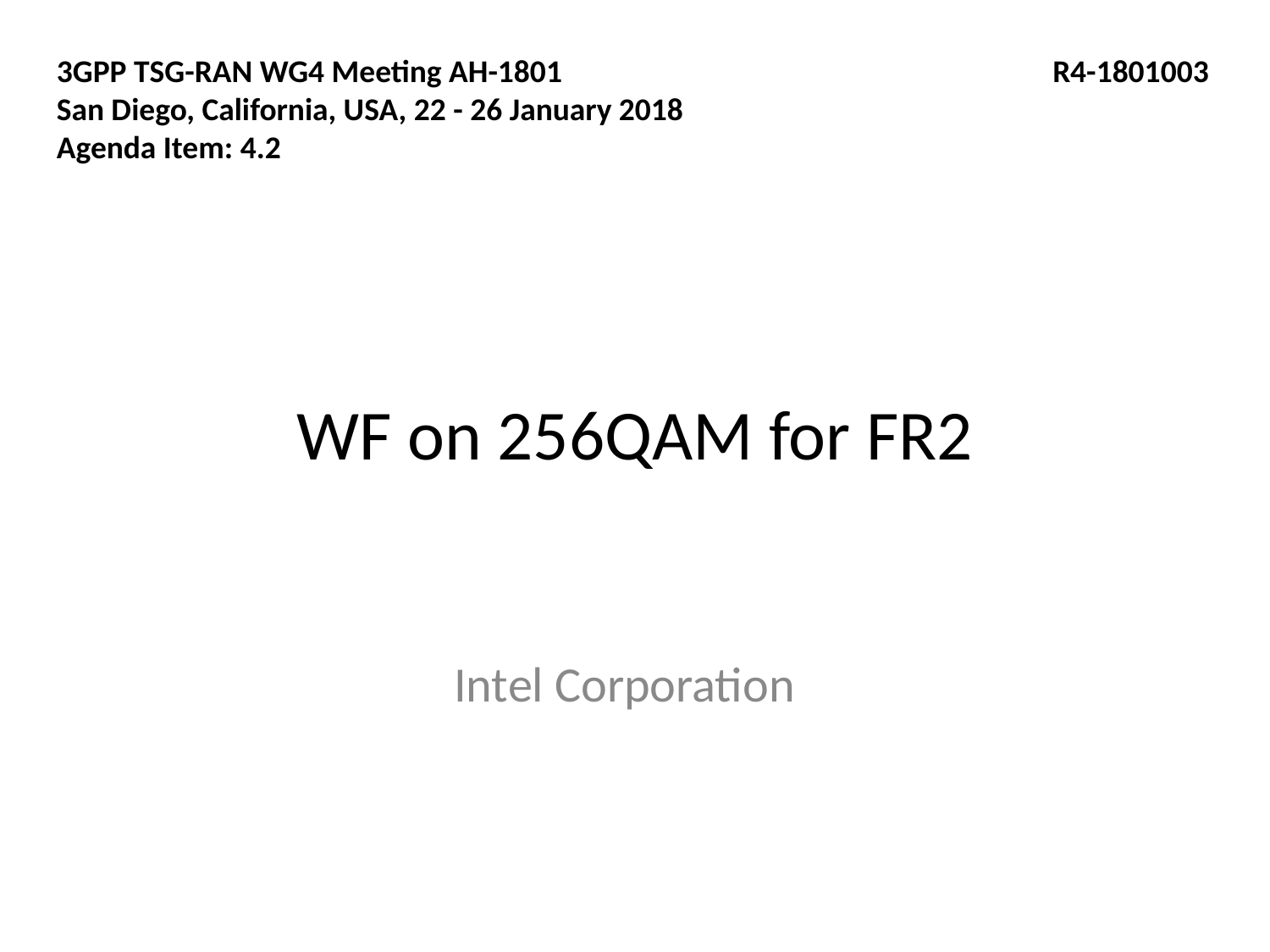

3GPP TSG-RAN WG4 Meeting AH-1801
San Diego, California, USA, 22 - 26 January 2018
Agenda Item: 4.2
R4-1801003
# WF on 256QAM for FR2
Intel Corporation